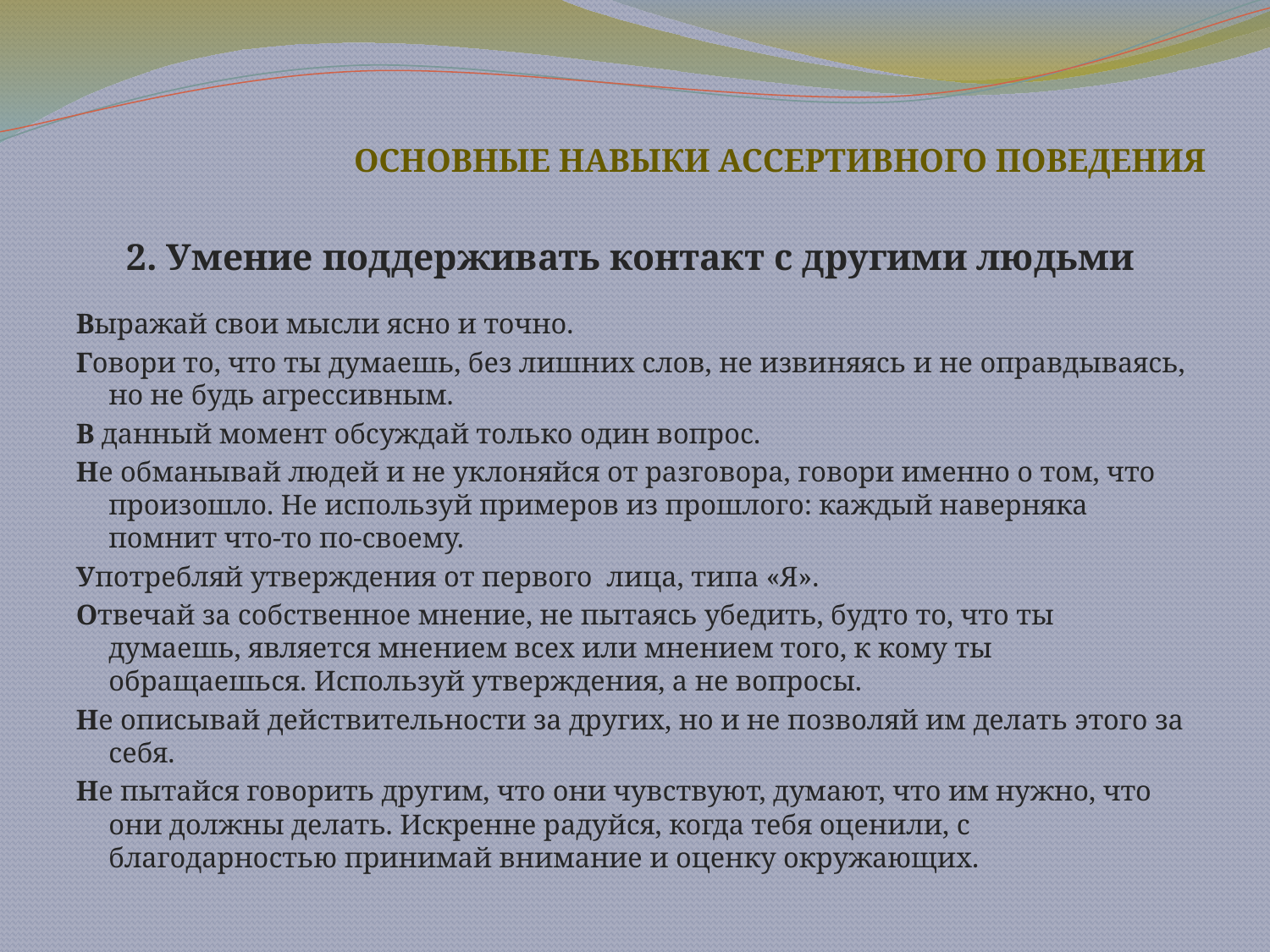

# ОСНОВНЫЕ НАВЫКИ АССЕРТИВНОГО ПОВЕДЕНИЯ
2. Умение поддерживать контакт с другими людьми
Выражай свои мысли ясно и точно.
Говори то, что ты думаешь, без лишних слов, не извиняясь и не оправдываясь, но не будь агрессивным.
В данный момент обсуждай только один вопрос.
Не обманывай людей и не уклоняйся от разговора, говори именно о том, что произошло. Не используй примеров из прошлого: каждый наверняка помнит что-то по-своему.
Употребляй утверждения от первого  лица, типа «Я».
Отвечай за собственное мнение, не пытаясь убедить, будто то, что ты думаешь, является мнением всех или мнением того, к кому ты обращаешься. Используй утверждения, а не вопросы.
Не описывай действительности за других, но и не позволяй им делать этого за себя.
Не пытайся говорить другим, что они чувствуют, думают, что им нужно, что они должны делать. Искренне радуйся, когда тебя оценили, с благодарностью принимай внимание и оценку окружающих.